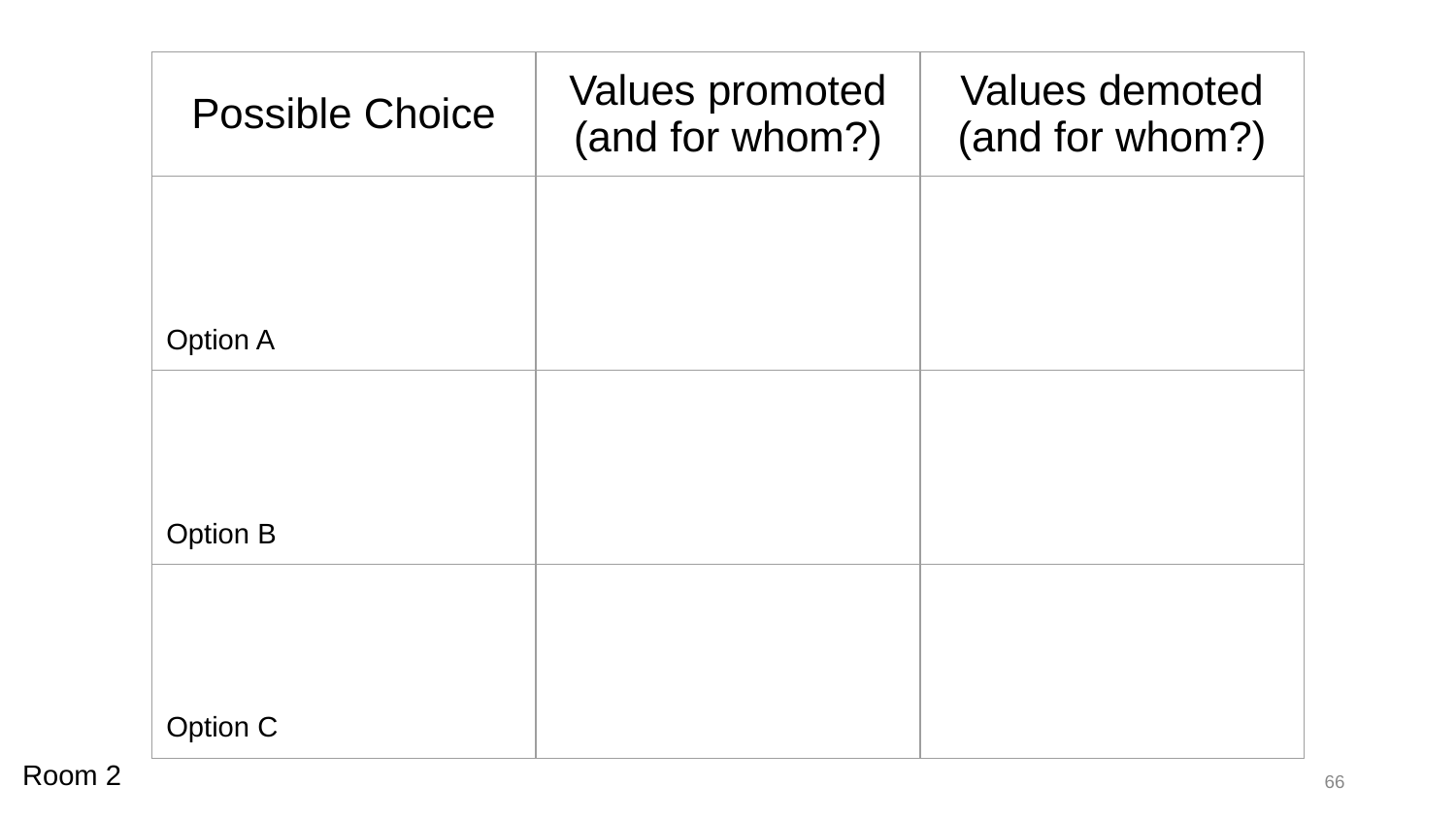

| Possible Choice | Values promoted (and for whom?) | Values demoted (and for whom?) |
| --- | --- | --- |
| Option A |  |  |
| Option B |  |  |
| Option C |  |  |
Room 2
66